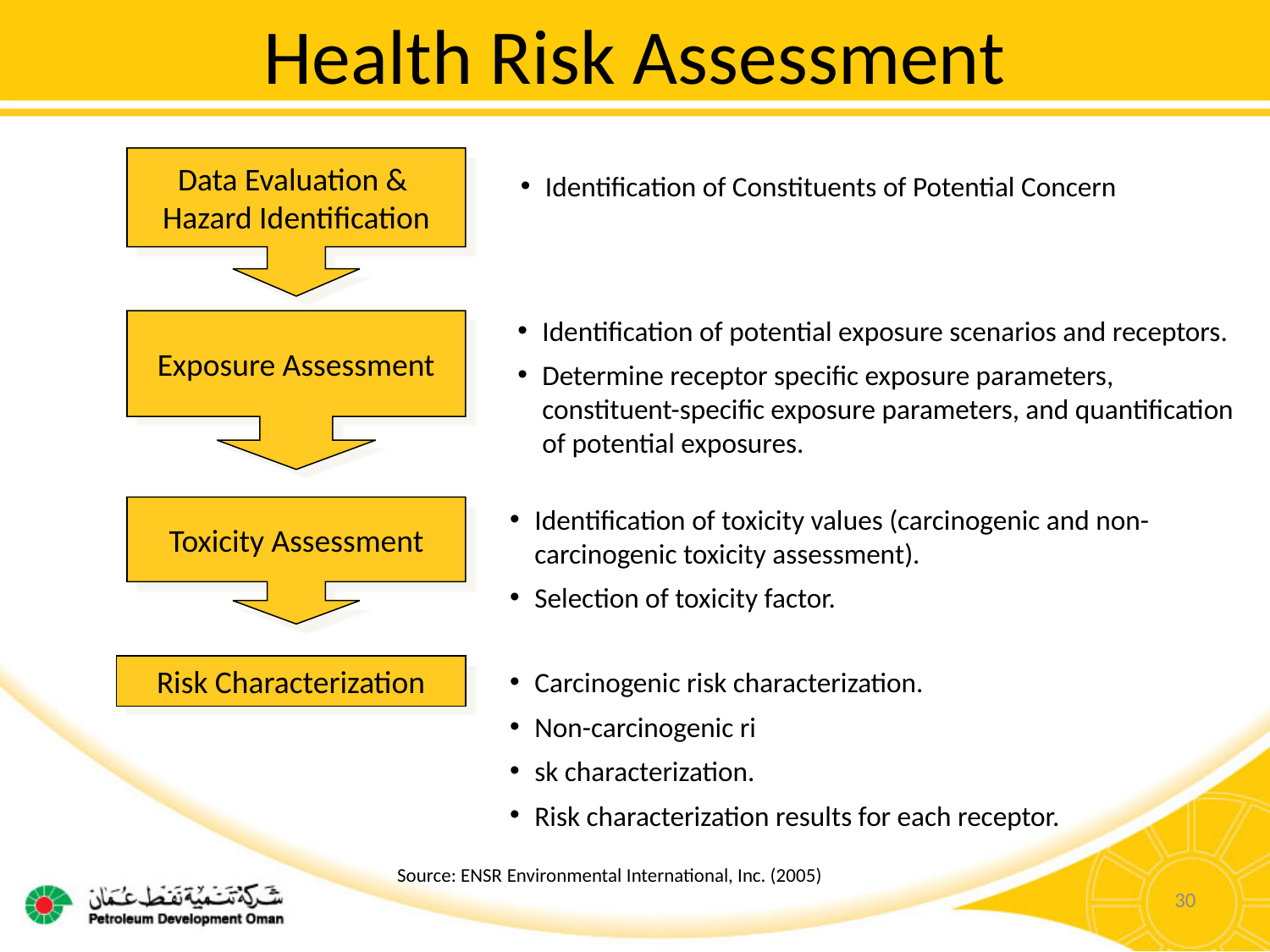

Health Risk Assessment
Data Evaluation &
Hazard Identification
Identification of Constituents of Potential Concern
Identification of potential exposure scenarios and receptors.
Determine receptor specific exposure parameters, constituent-specific exposure parameters, and quantification of potential exposures.
Exposure Assessment

Identification of toxicity values (carcinogenic and non-carcinogenic toxicity assessment).
Selection of toxicity factor.
Toxicity Assessment
Risk Characterization
Carcinogenic risk characterization.
Non-carcinogenic ri
sk characterization.
Risk characterization results for each receptor.
Source: ENSR Environmental International, Inc. (2005)